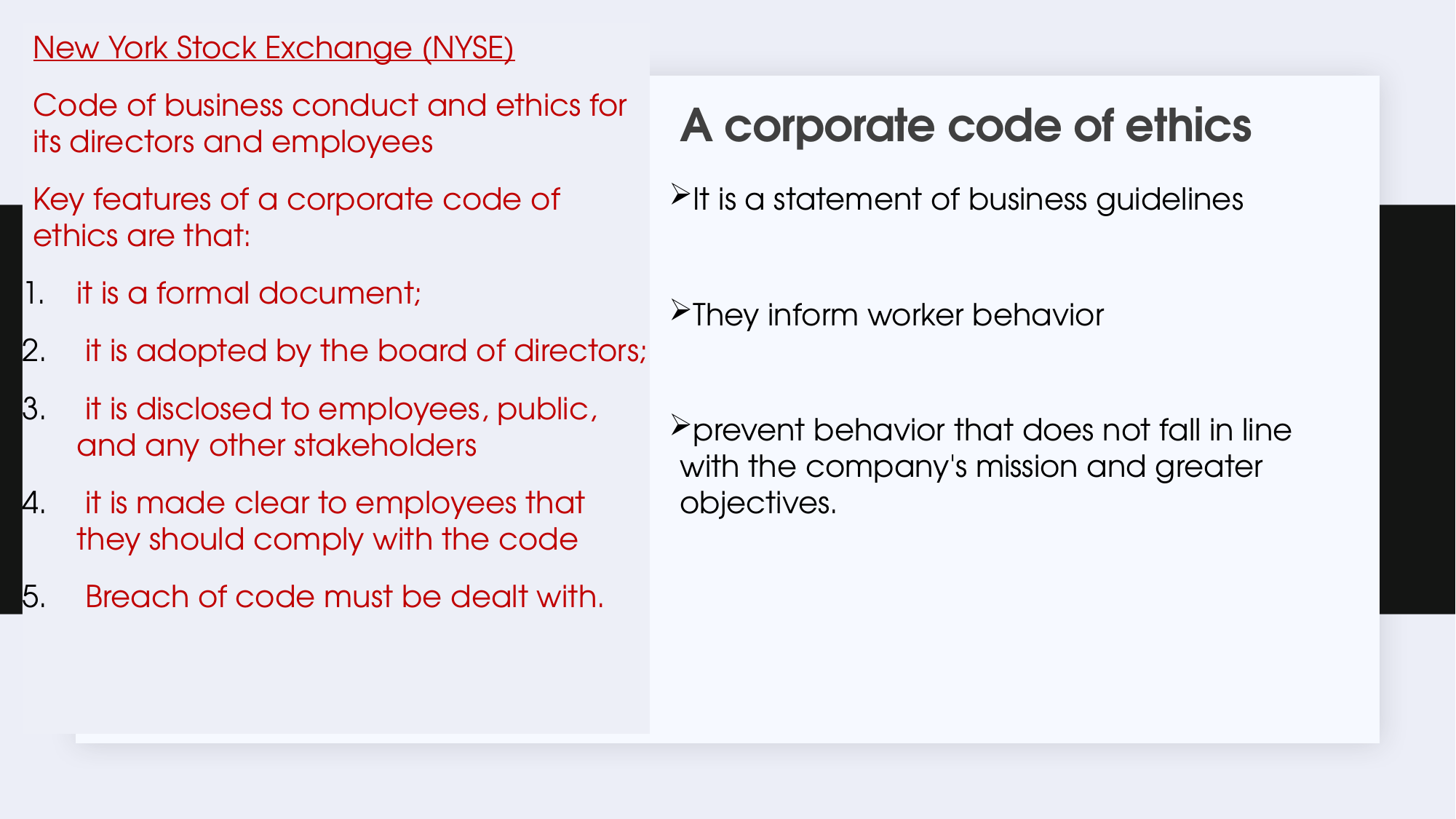

New York Stock Exchange (NYSE)
Code of business conduct and ethics for its directors and employees
Key features of a corporate code of ethics are that:
it is a formal document;
 it is adopted by the board of directors;
 it is disclosed to employees, public, and any other stakeholders
 it is made clear to employees that they should comply with the code
 Breach of code must be dealt with.
# A corporate code of ethics
It is a statement of business guidelines

They inform worker behavior

prevent behavior that does not fall in line with the company's mission and greater objectives.